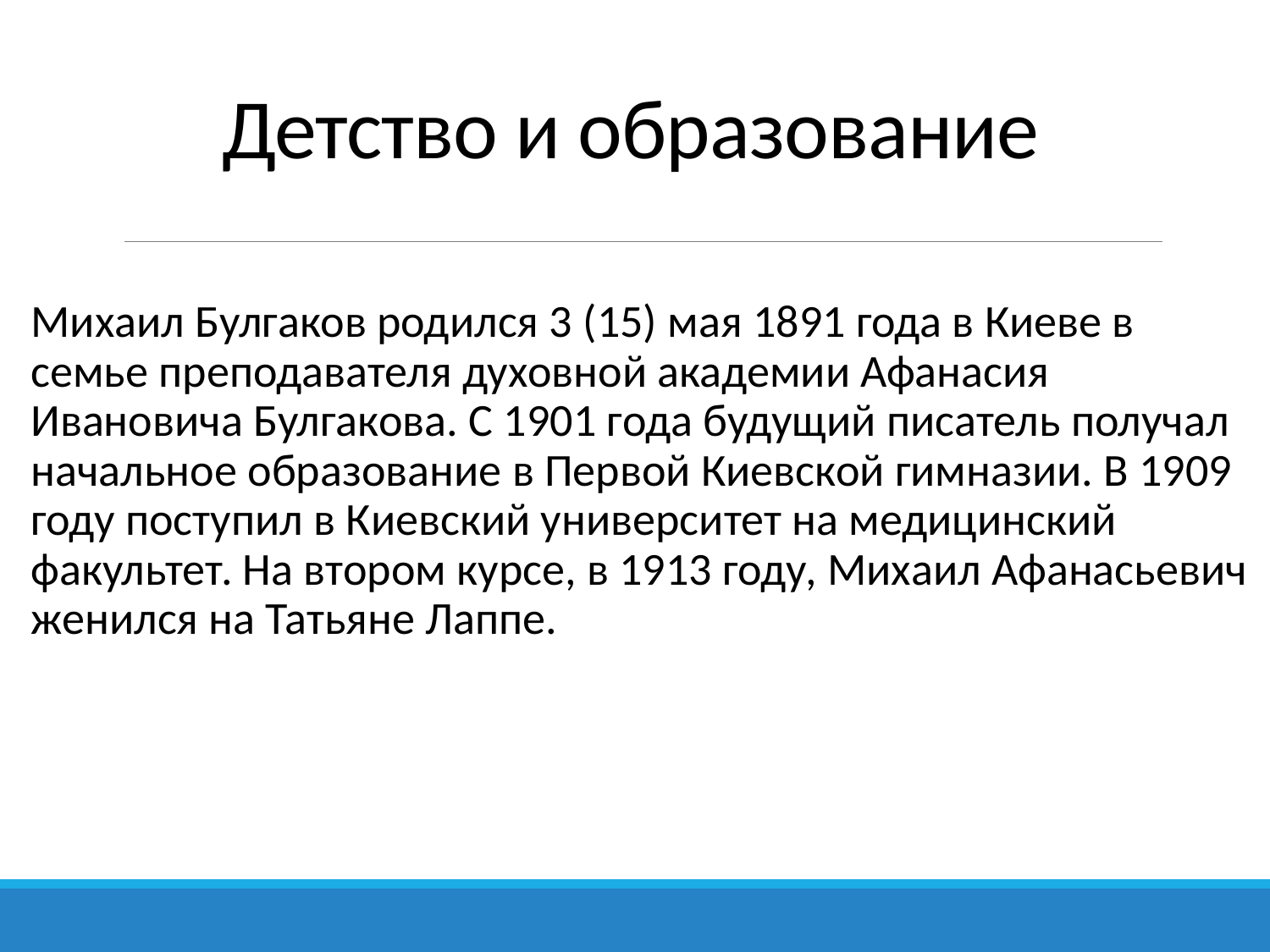

# Детство и образование

Михаил Булгаков родился 3 (15) мая 1891 года в Киеве в семье преподавателя духовной академии Афанасия Ивановича Булгакова. С 1901 года будущий писатель получал начальное образование в Первой Киевской гимназии. В 1909 году поступил в Киевский университет на медицинский факультет. На втором курсе, в 1913 году, Михаил Афанасьевич женился на Татьяне Лаппе.